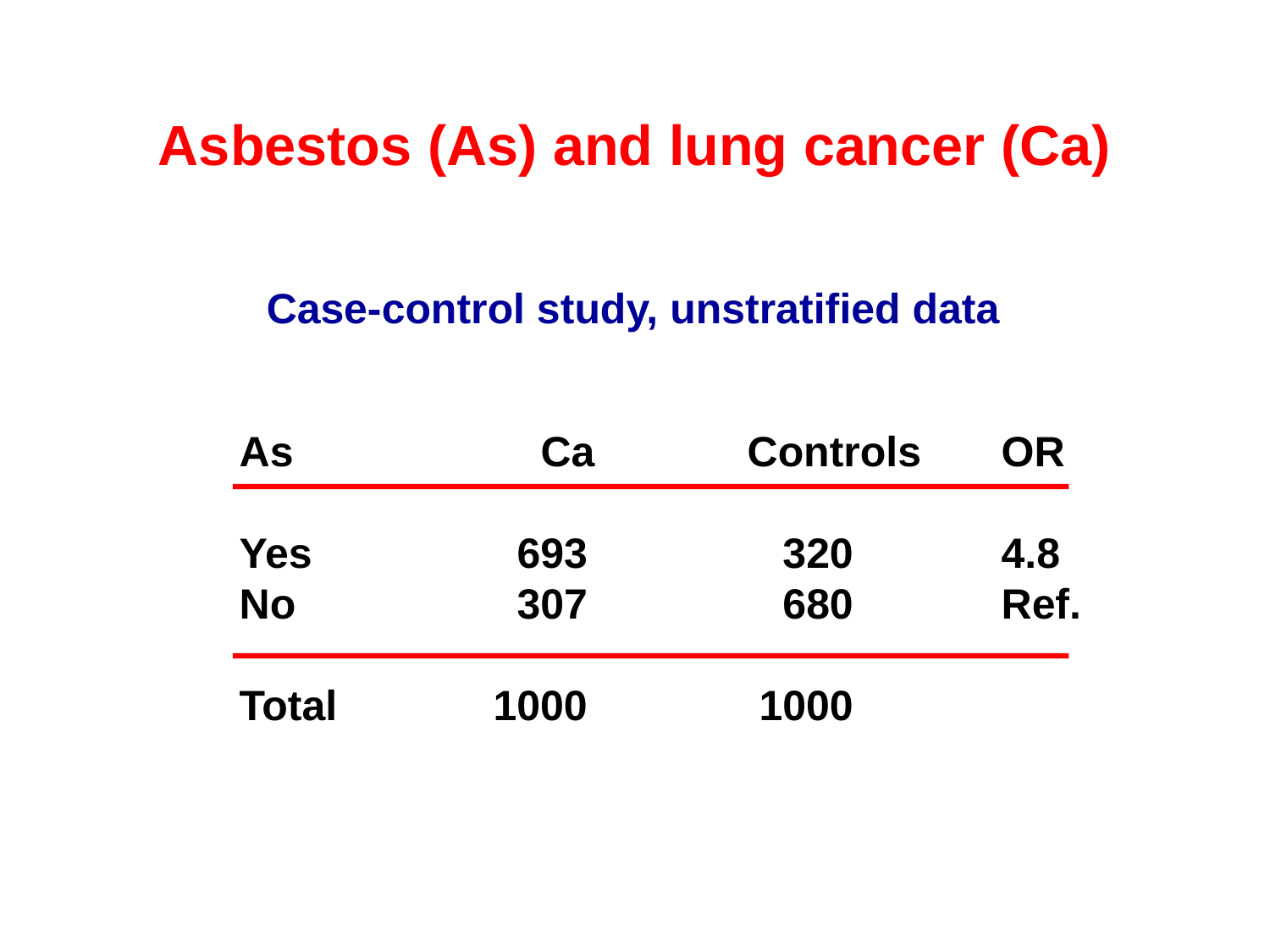

# Asbestos (As) and lung cancer (Ca)
Case-control study, unstratified data
As		    Ca		Controls	OR

Yes		  693		   320		4.8
No		  307		   680		Ref.

Total		1000		 1000